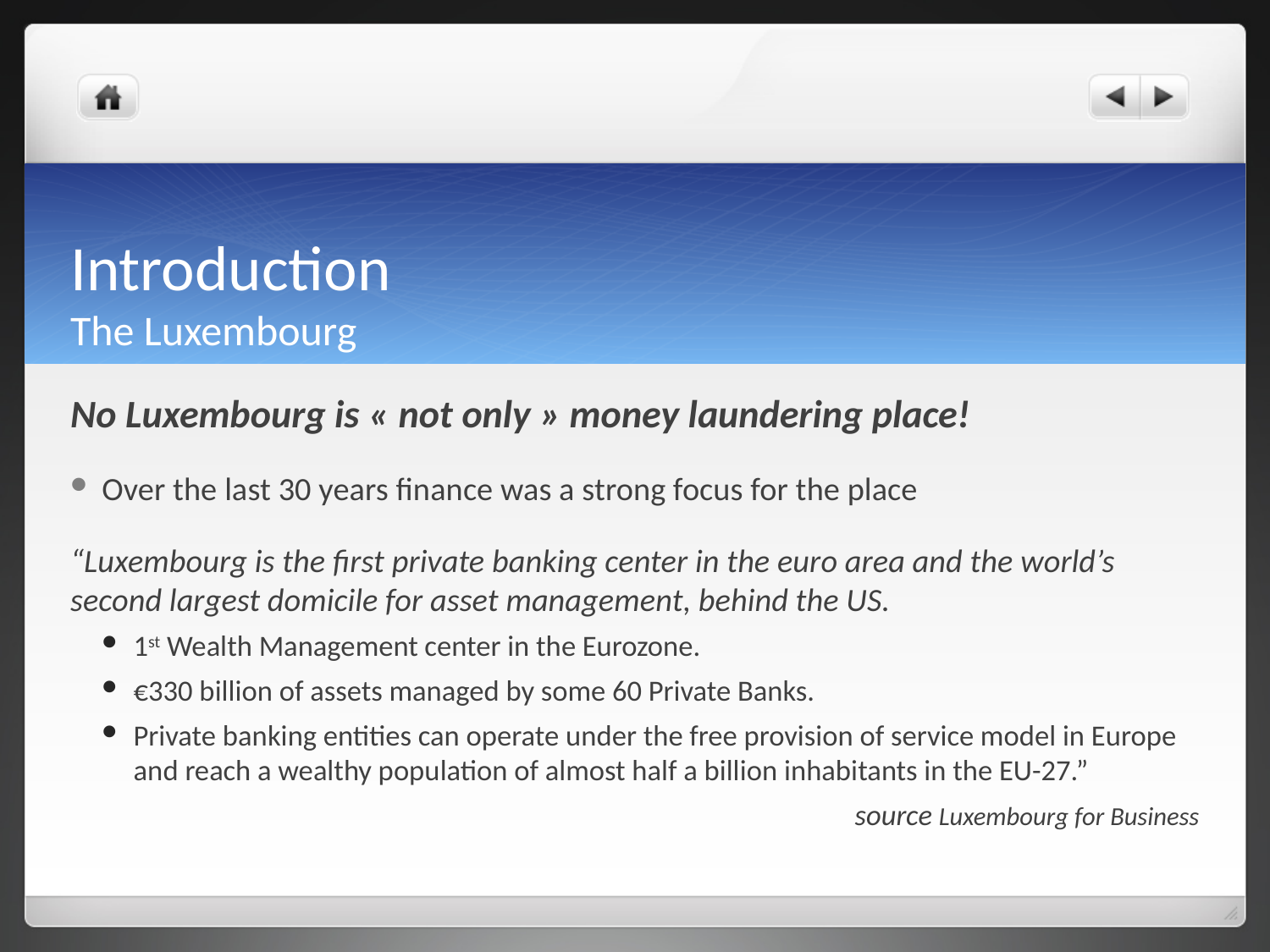

# Introduction The Luxembourg
No Luxembourg is « not only » money laundering place!
Over the last 30 years finance was a strong focus for the place
“Luxembourg is the first private banking center in the euro area and the world’s second largest domicile for asset management, behind the US.
1st Wealth Management center in the Eurozone.
€330 billion of assets managed by some 60 Private Banks.
Private banking entities can operate under the free provision of service model in Europe and reach a wealthy population of almost half a billion inhabitants in the EU-27.”
source Luxembourg for Business